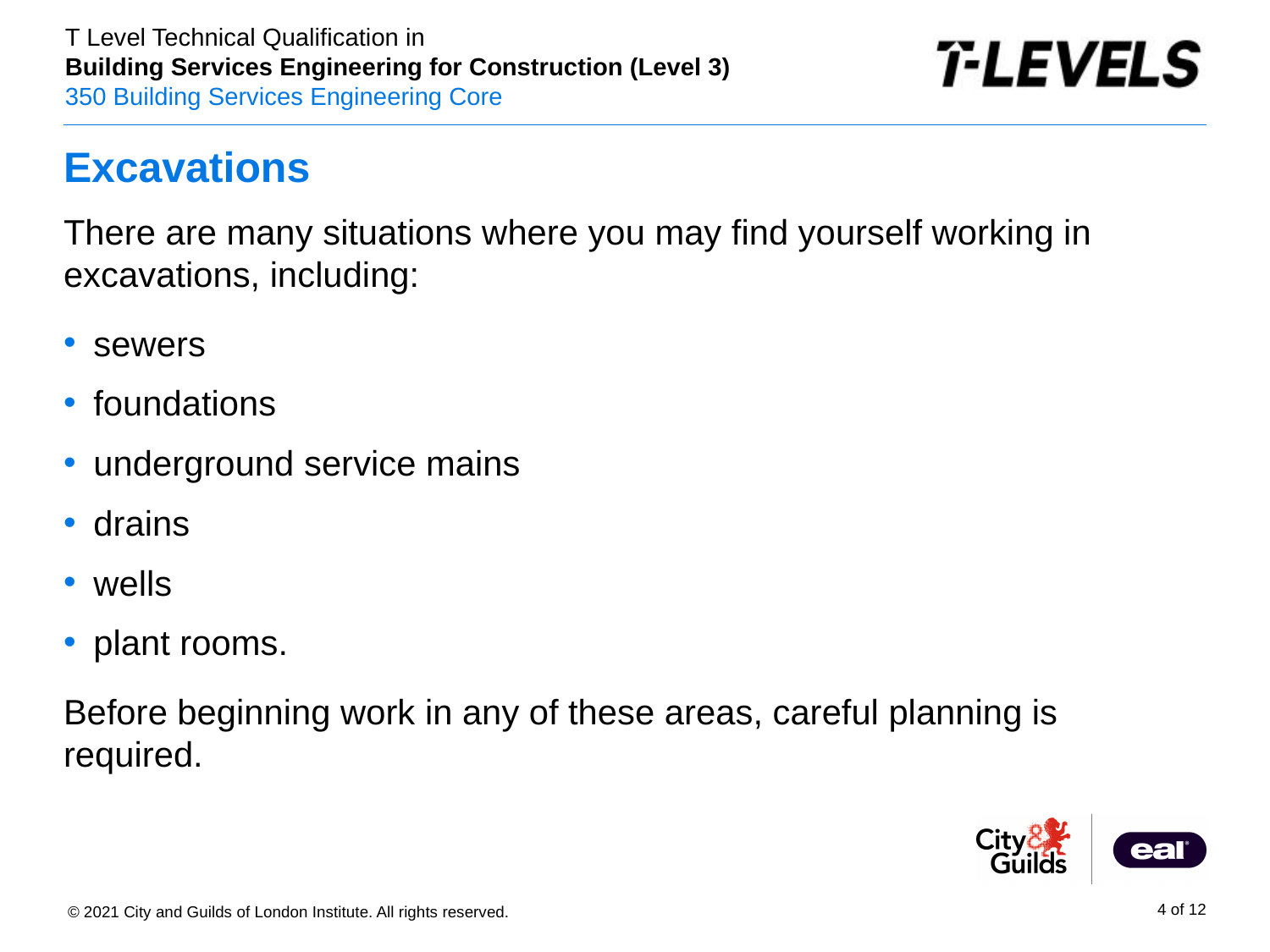

# Excavations
There are many situations where you may find yourself working in excavations, including:
sewers
foundations
underground service mains
drains
wells
plant rooms.
Before beginning work in any of these areas, careful planning is required.